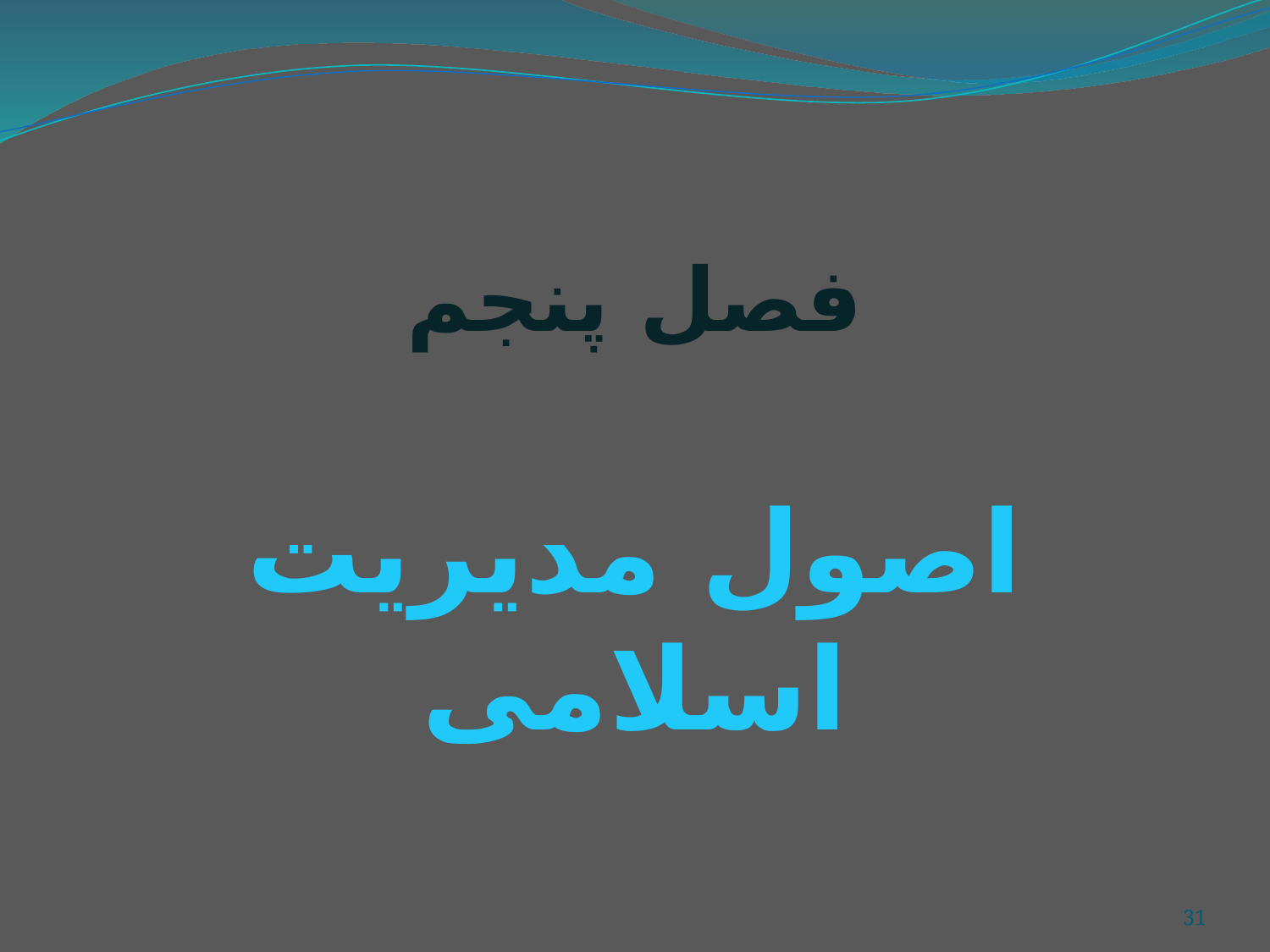

# فصل پنجم
اصول مدیریت اسلامی
31